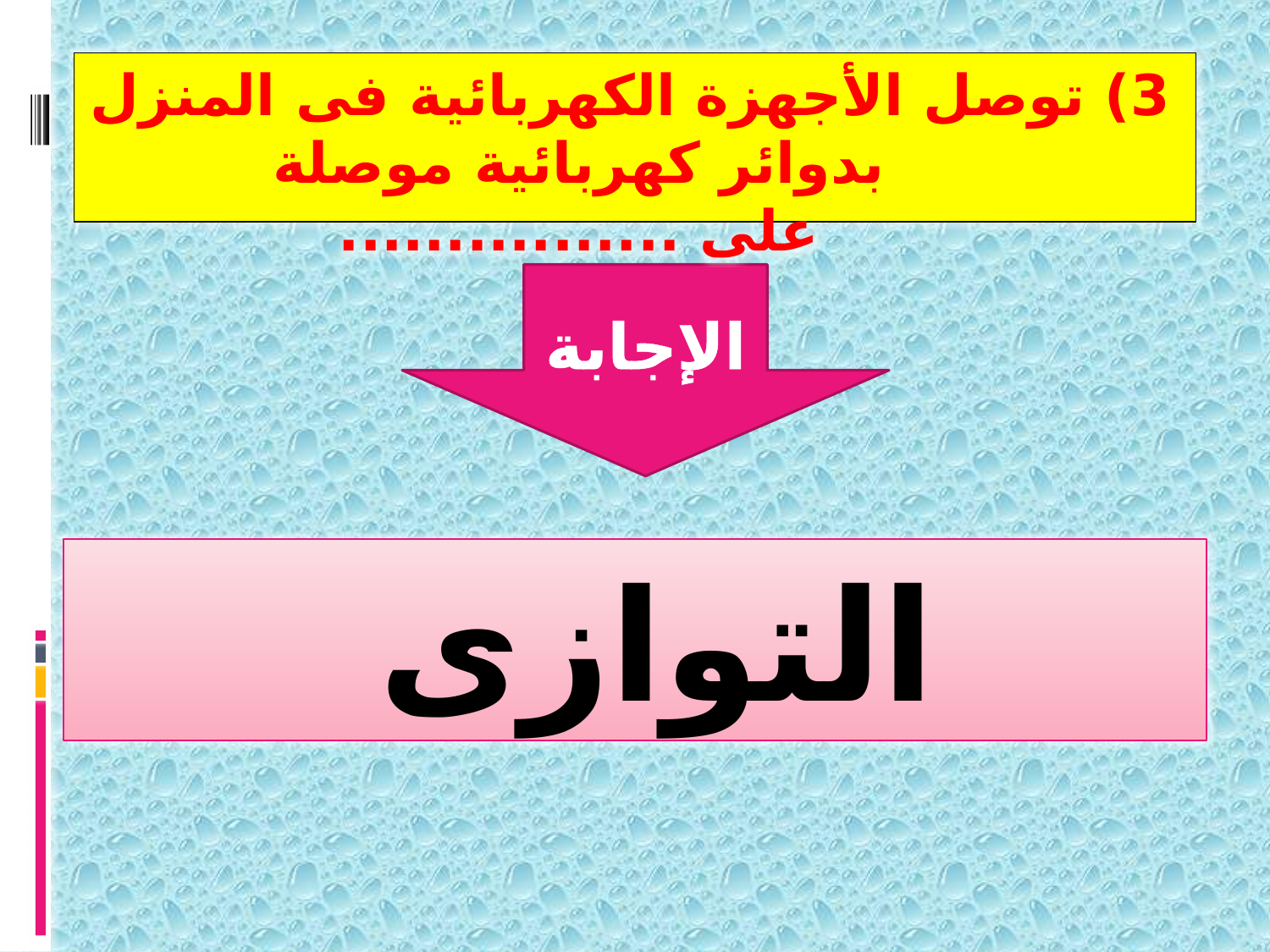

3) توصل الأجهزة الكهربائية فى المنزل بدوائر كهربائية موصلة على ................
الإجابة
التوازى